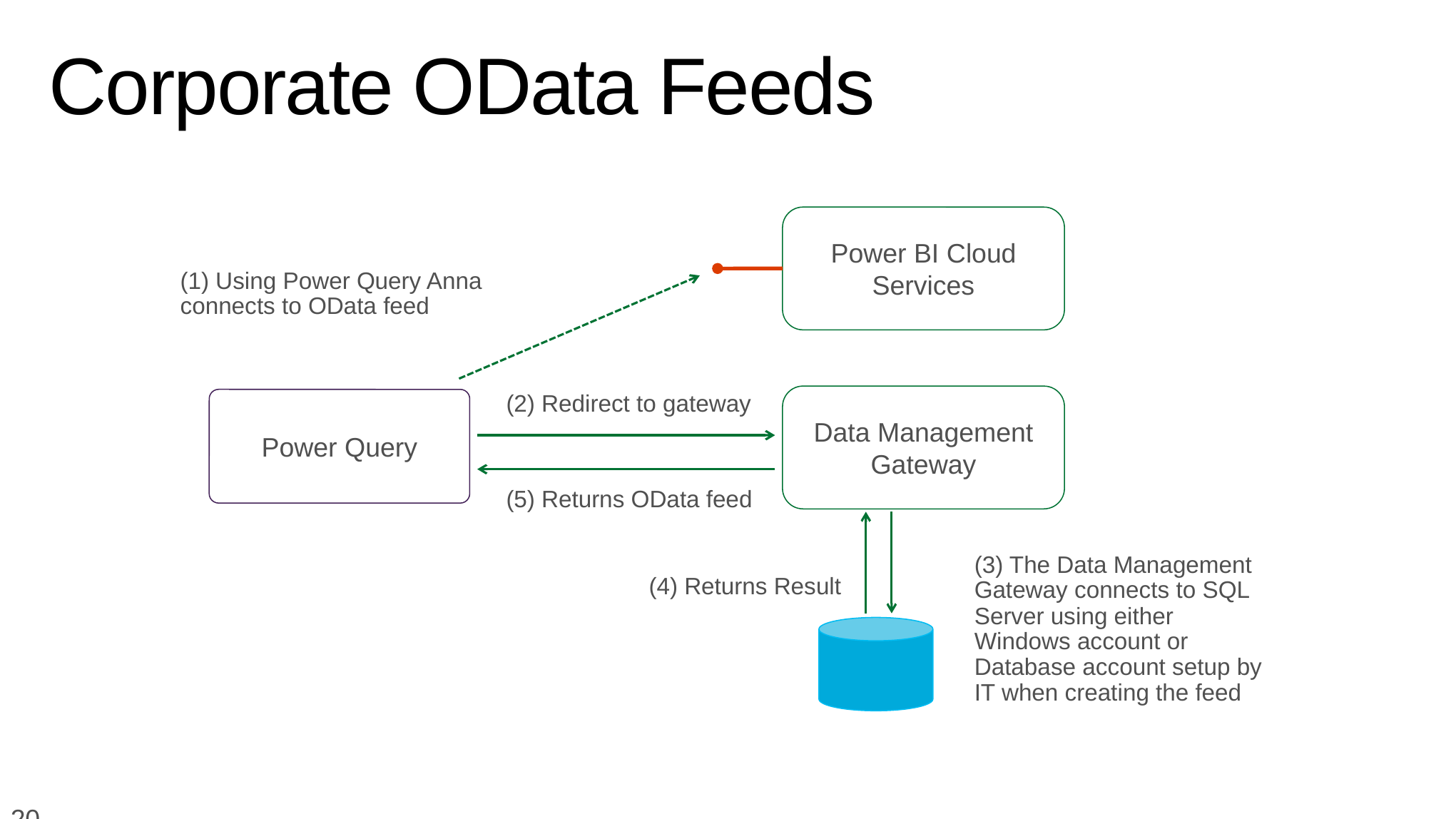

# Corporate OData Feeds
Power BI Cloud Services
(1) Using Power Query Anna connects to OData feed
(2) Redirect to gateway
Data Management Gateway
Power Query
(5) Returns OData feed
(3) The Data Management Gateway connects to SQL Server using either Windows account or Database account setup by IT when creating the feed
(4) Returns Result

20